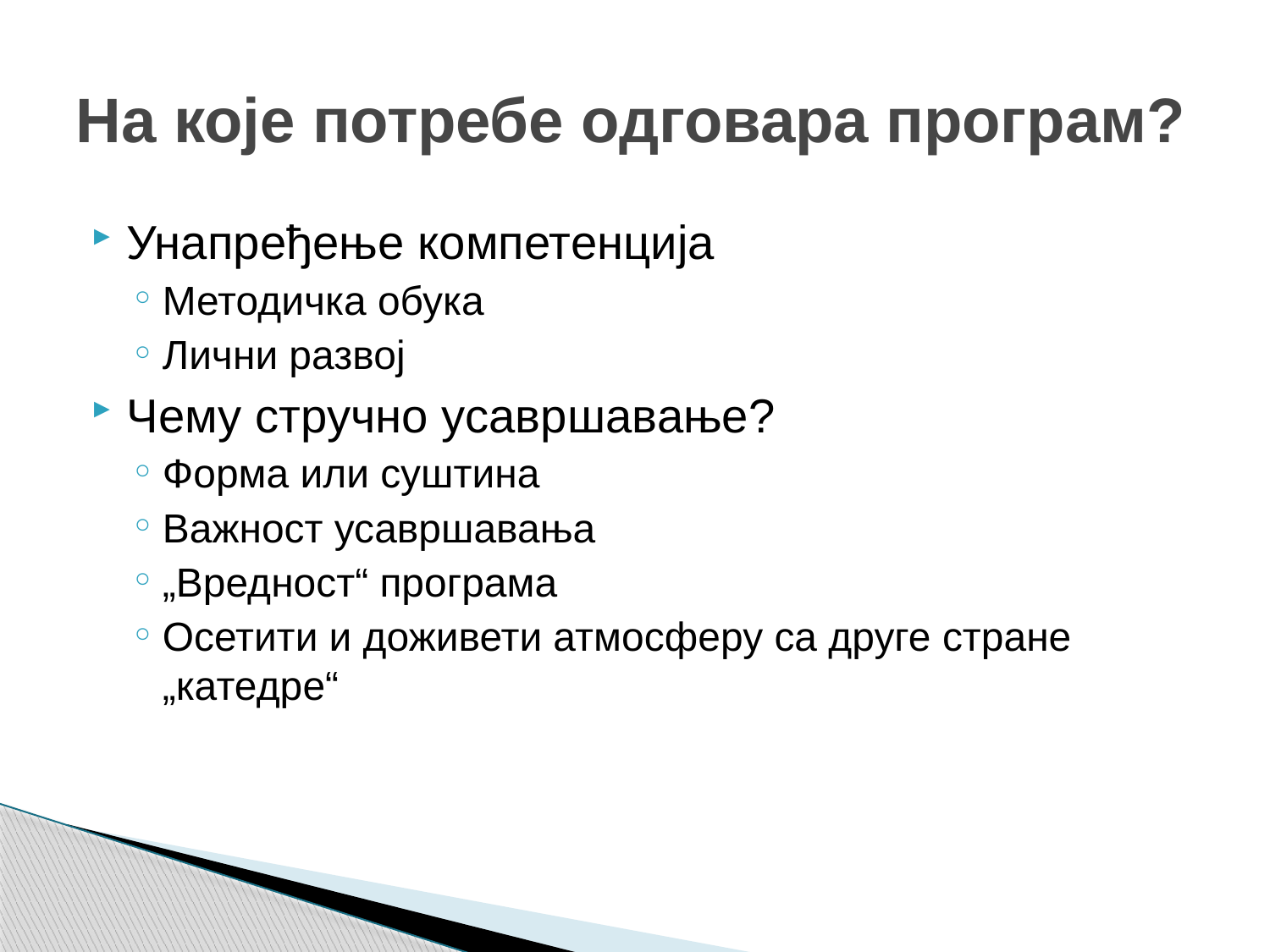

# На које потребе одговара програм?
Унапређење компетенција
Методичка обука
Лични развој
Чему стручно усавршавање?
Форма или суштина
Важност усавршавања
„Вредност“ програма
Осетити и доживети атмосферу са друге стране „катедре“